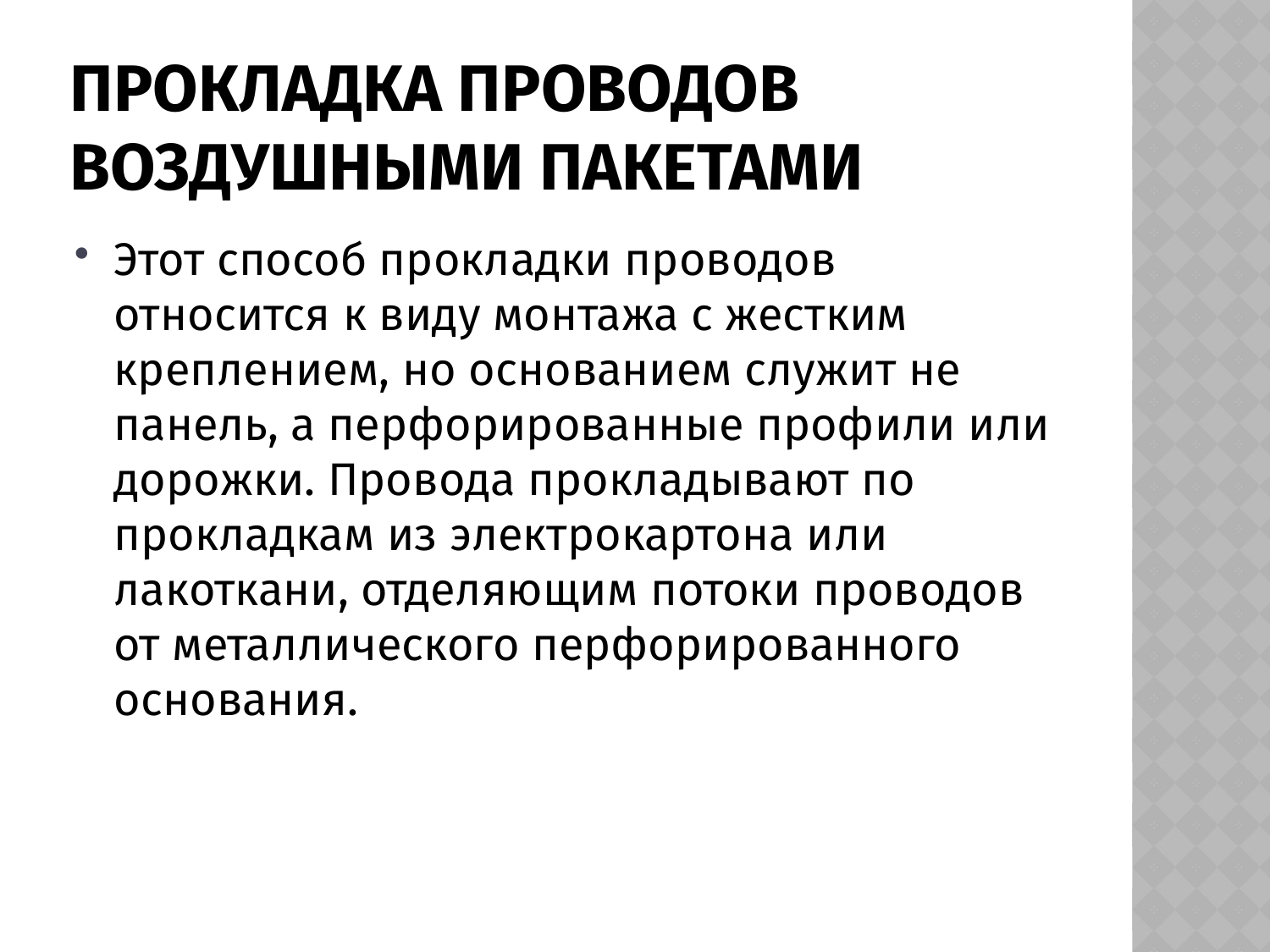

# Прокладка проводов воздушными пакетами
Этот способ прокладки проводов относится к виду монтажа с жестким креплением, но основанием служит не панель, а перфорированные профили или дорожки. Провода прокладывают по прокладкам из электрокартона или лакоткани, отделяющим потоки проводов от металлического перфорированного основания.